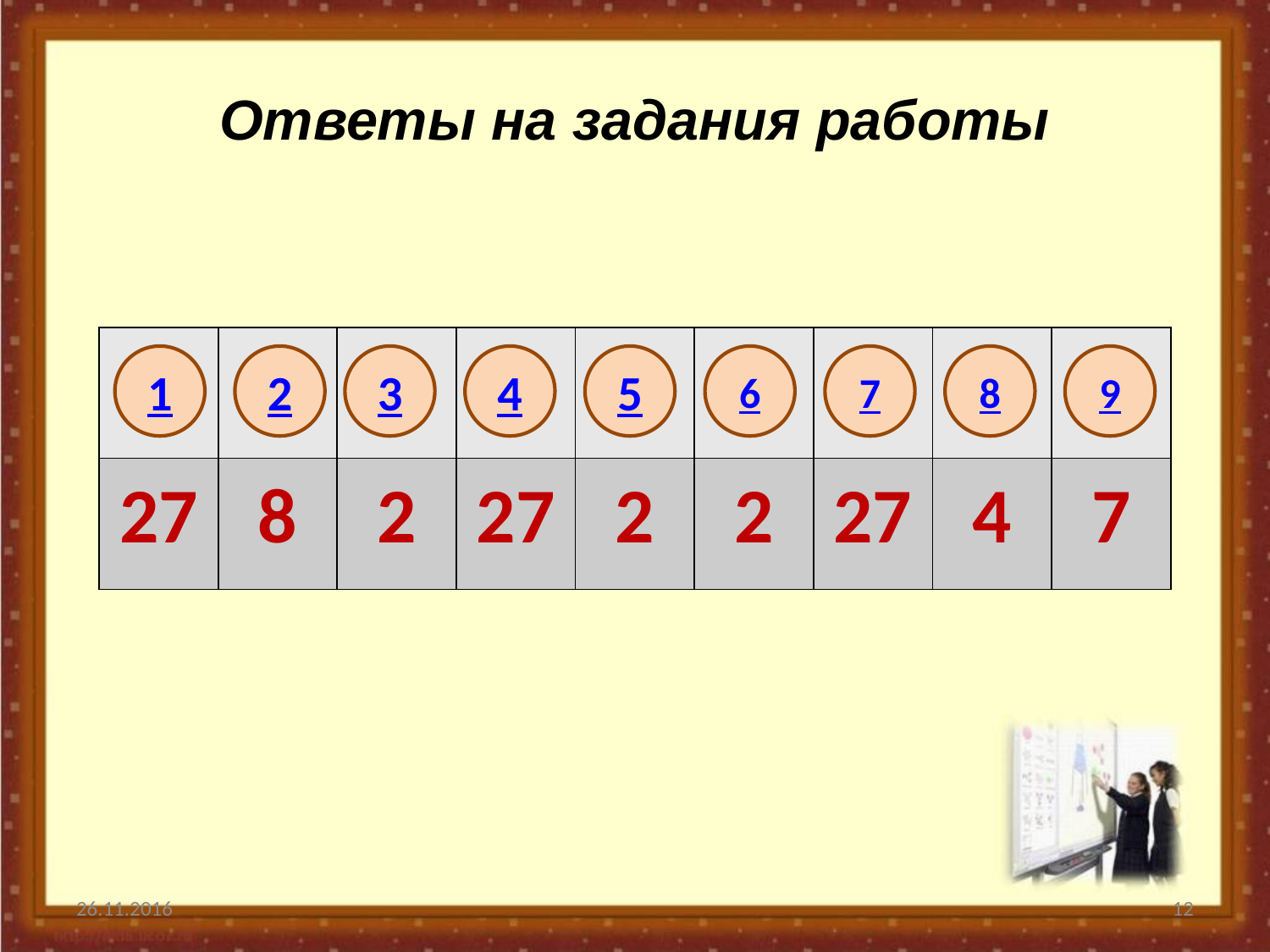

# Ответы на задания работы
| 1 | 2 | 3 | 4 | 5 | 6 | 7 | 8 | 9 |
| --- | --- | --- | --- | --- | --- | --- | --- | --- |
| 27 | 8 | 2 | 27 | 2 | 2 | 27 | 4 | 7 |
1
2
3
4
5
6
7
8
9
26.11.2016
12